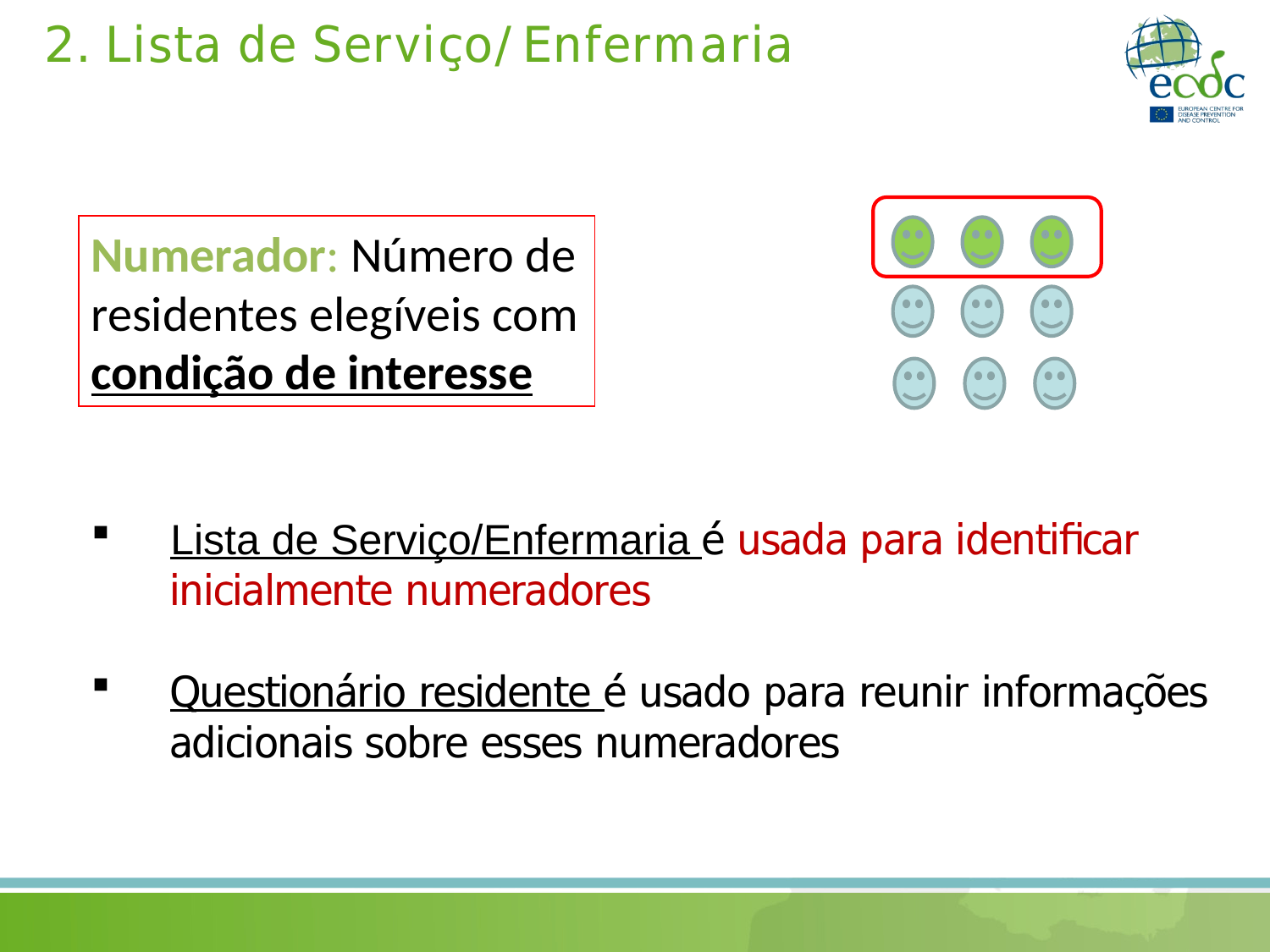

# 2. Lista de Serviço/Enfermaria

Numerador: Número de residentes elegíveis com condição de interesse
Lista de Serviço/Enfermaria é usada para identificar inicialmente numeradores

Questionário residente é usado para reunir informações adicionais sobre esses numeradores